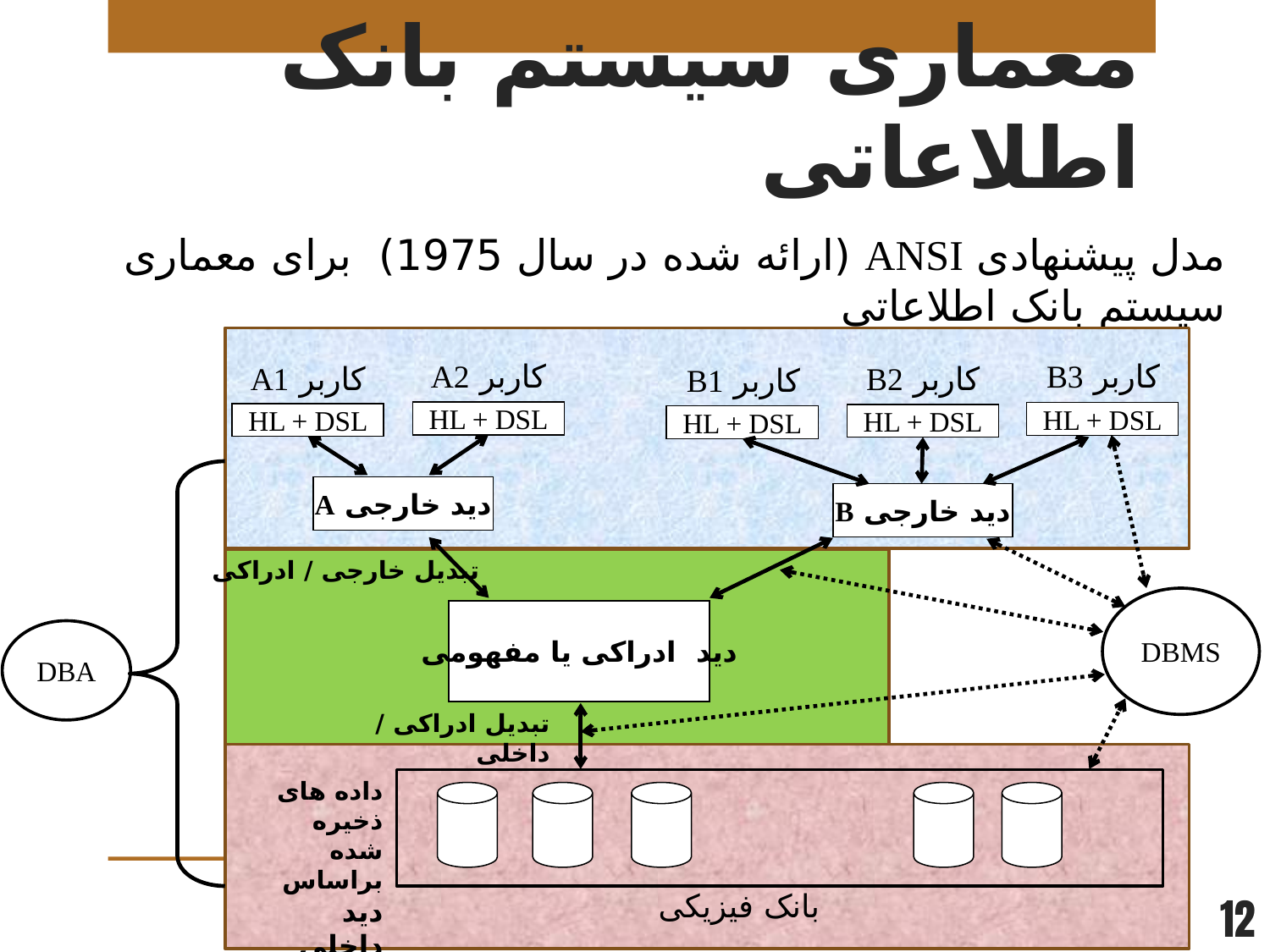

# معماری سیستم بانک اطلاعاتی
مدل پیشنهادی ANSI (ارائه شده در سال 1975)  برای معماری سیستم بانک اطلاعاتی

کاربر A2
کاربر B3
کاربر A1
کاربر B2
کاربر B1
HL + DSL
HL + DSL
HL + DSL
HL + DSL
HL + DSL

دید خارجی A
دید خارجی B
تبدیل خارجی / ادراکی

DBMS
دید  ادراکی یا مفهومی
DBA
تبدیل ادراکی / داخلی

داده های ذخیره شده
براساس دید داخلی

بانک فیزیکی
12